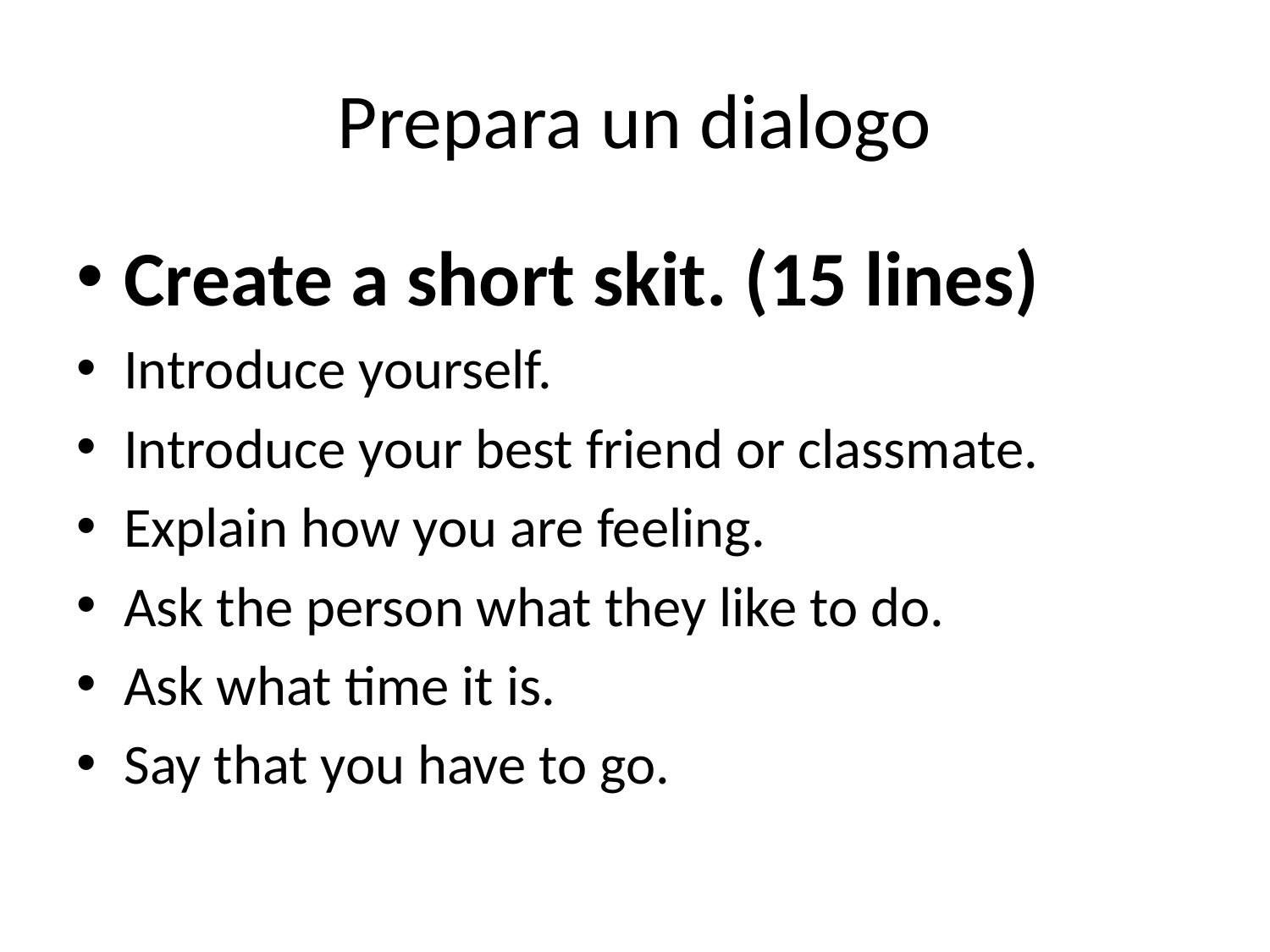

# Prepara un dialogo
Create a short skit. (15 lines)
Introduce yourself.
Introduce your best friend or classmate.
Explain how you are feeling.
Ask the person what they like to do.
Ask what time it is.
Say that you have to go.